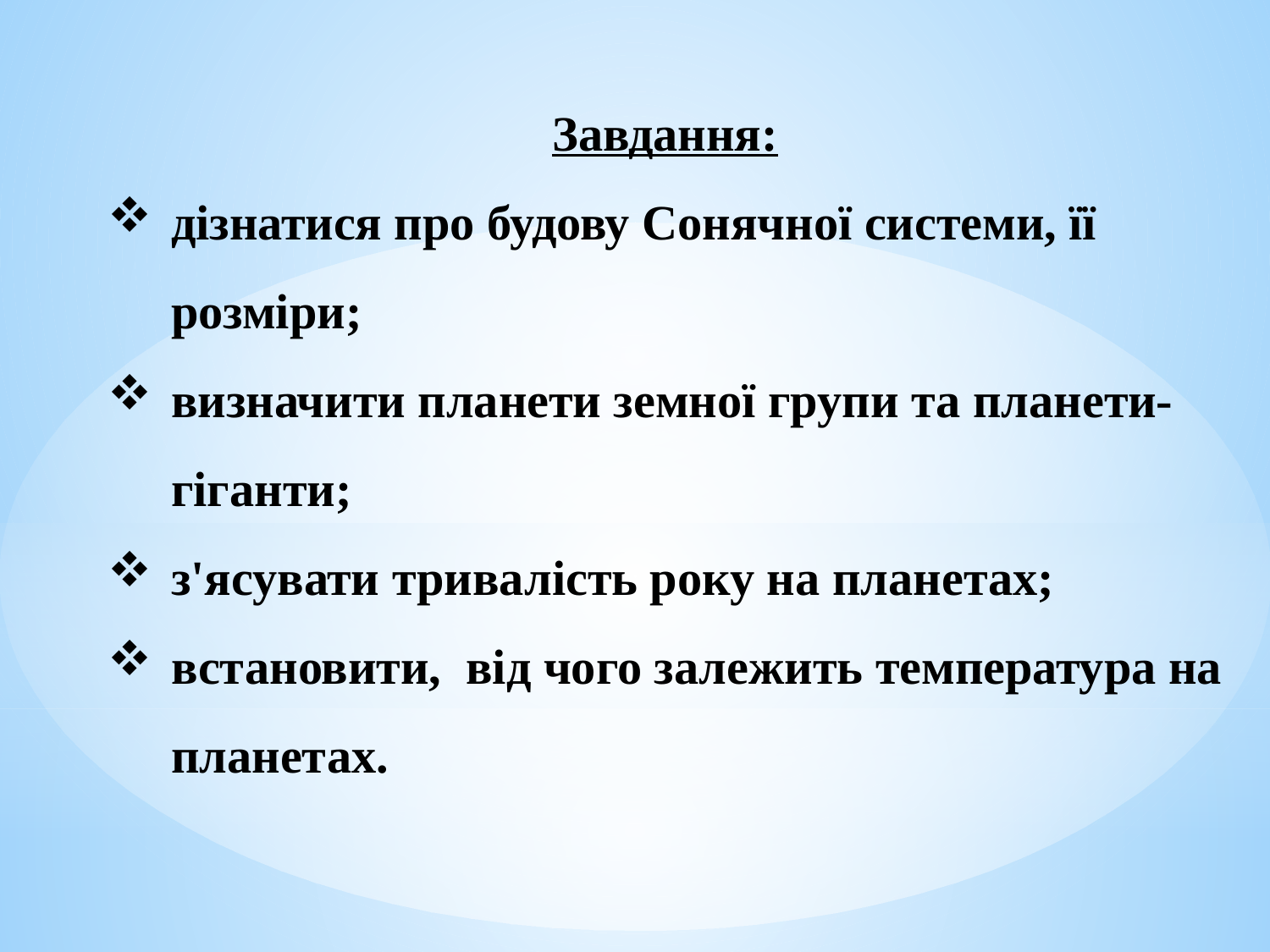

Завдання:
дізнатися про будову Сонячної системи, її розміри;
визначити планети земної групи та планети-гіганти;
з'ясувати тривалість року на планетах;
встановити,  від чого залежить температура на планетах.